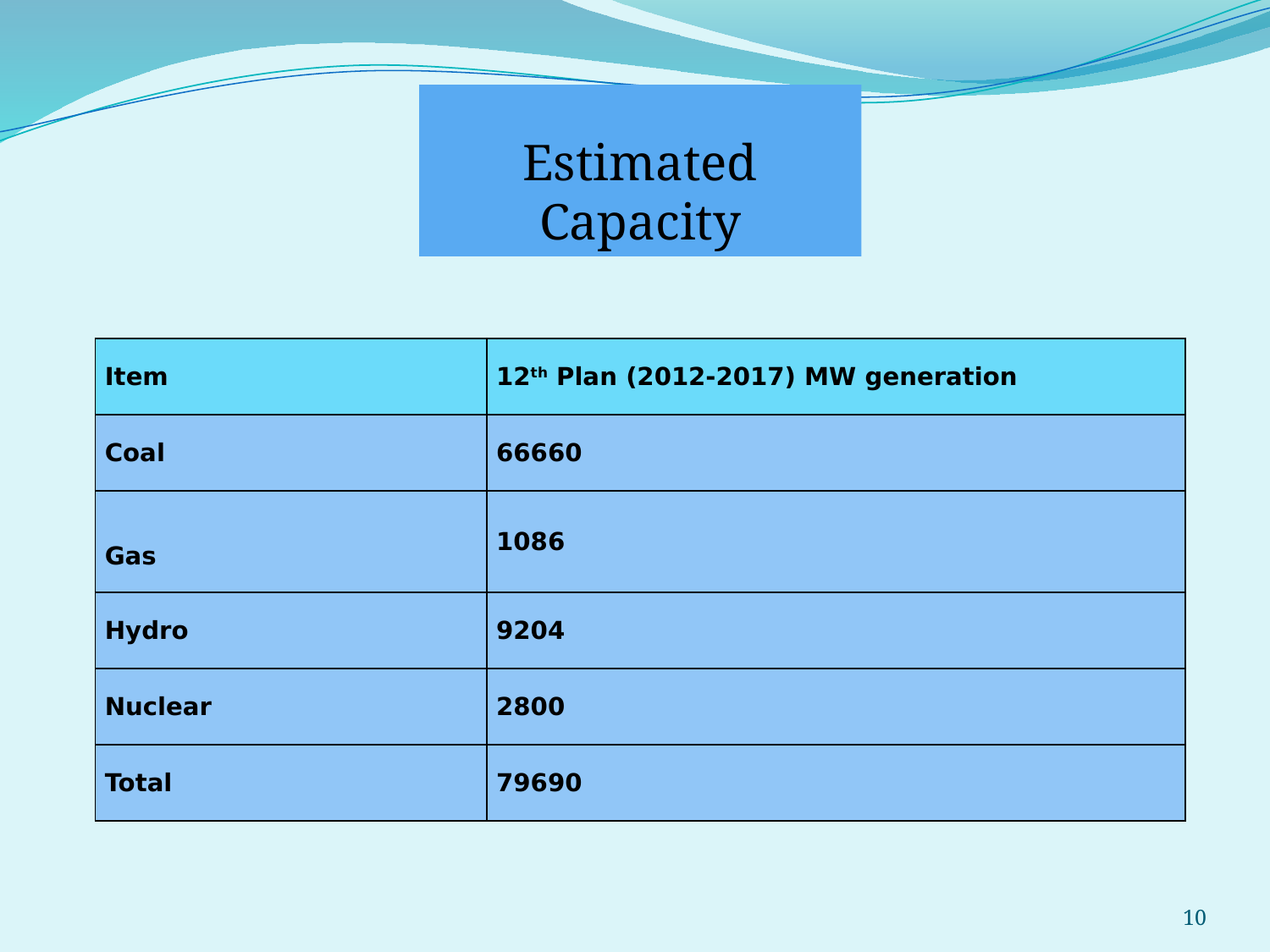

# Estimated Capacity
| Item | 12th Plan (2012-2017) MW generation |
| --- | --- |
| Coal | 66660 |
| Gas | 1086 |
| Hydro | 9204 |
| Nuclear | 2800 |
| Total | 79690 |
10